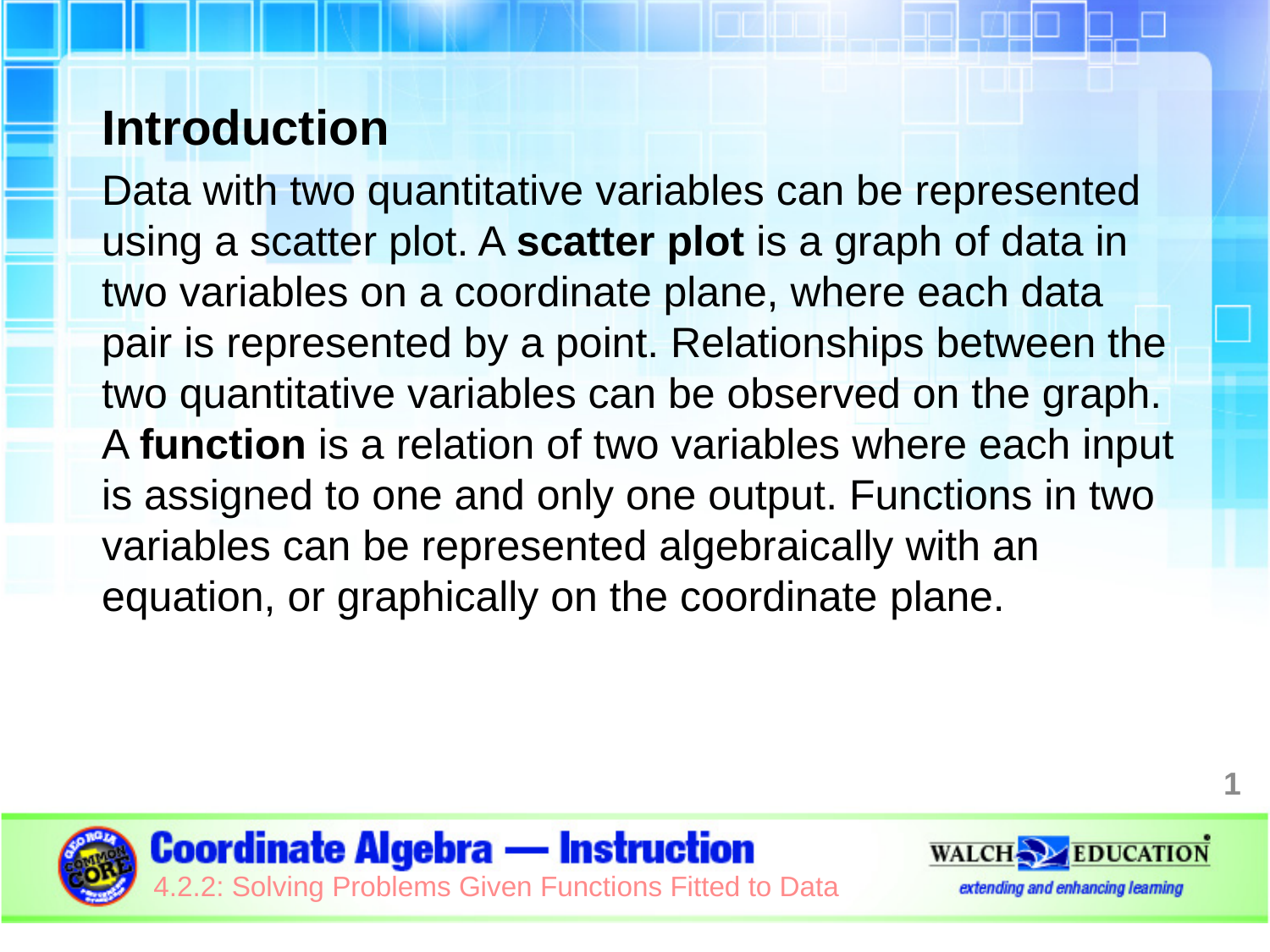

Introduction
Data with two quantitative variables can be represented using a scatter plot. A scatter plot is a graph of data in two variables on a coordinate plane, where each data pair is represented by a point. Relationships between the two quantitative variables can be observed on the graph. A function is a relation of two variables where each input is assigned to one and only one output. Functions in two variables can be represented algebraically with an equation, or graphically on the coordinate plane.
1
4.2.2: Solving Problems Given Functions Fitted to Data